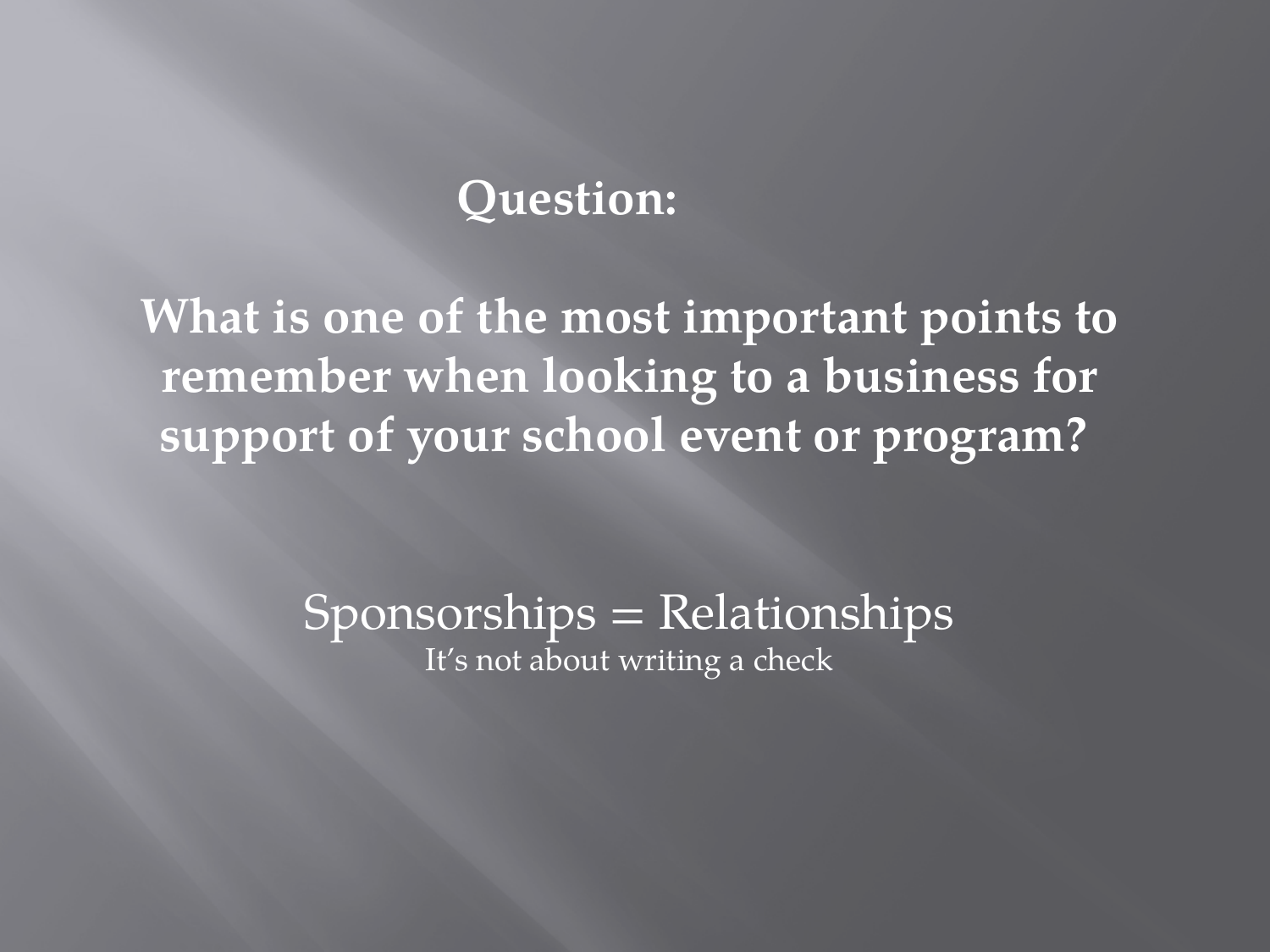

Question:

What is one of the most important points to remember when looking to a business for support of your school event or program?

Sponsorships = Relationships
It’s not about writing a check